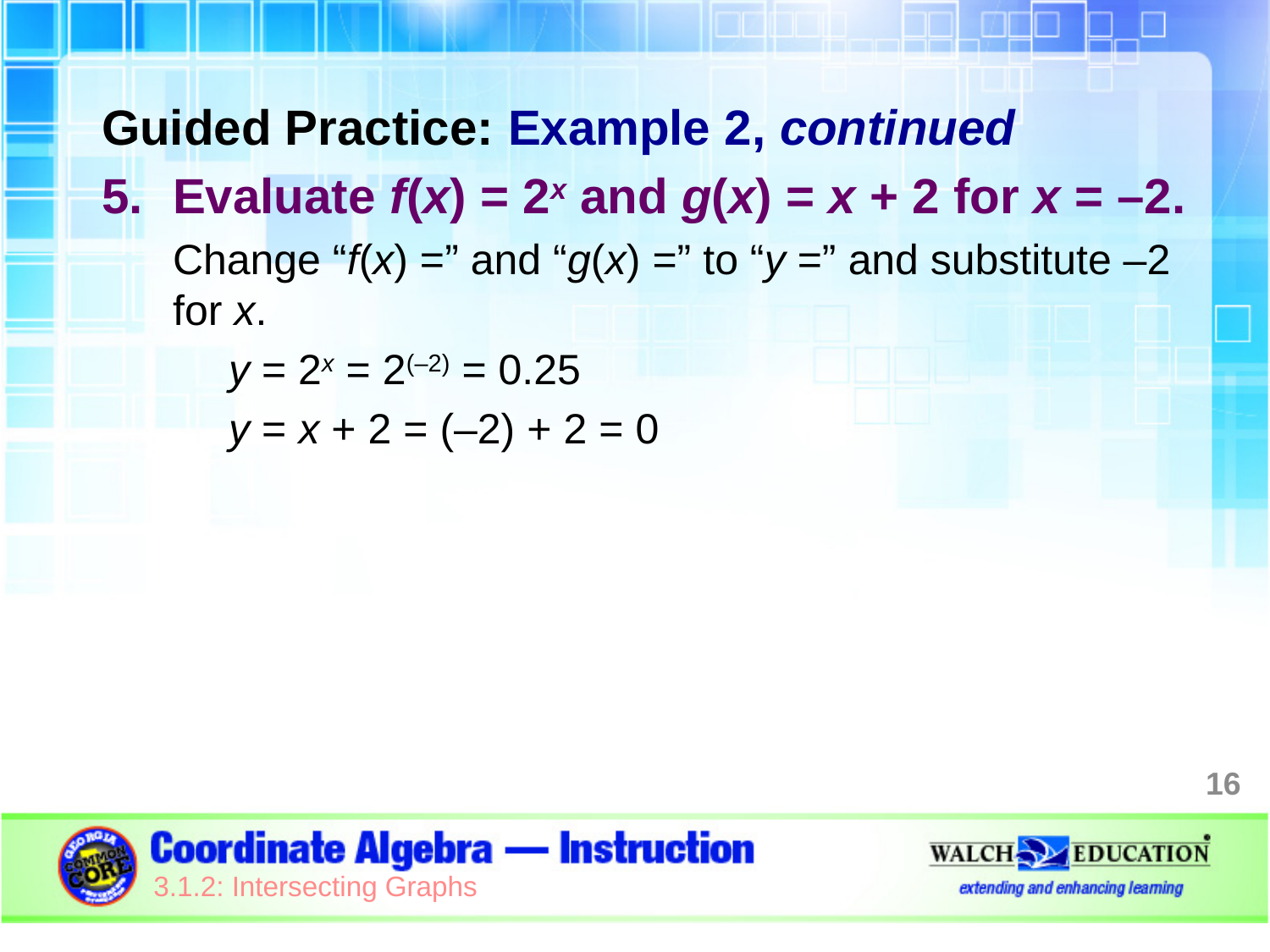

Guided Practice: Example 2, continued
Evaluate f(x) = 2x and g(x) = x + 2 for x = –2.
Change “f(x) =” and “g(x) =” to “y =” and substitute –2 for x.
y = 2x = 2(–2) = 0.25
y = x + 2 = (–2) + 2 = 0
16
3.1.2: Intersecting Graphs